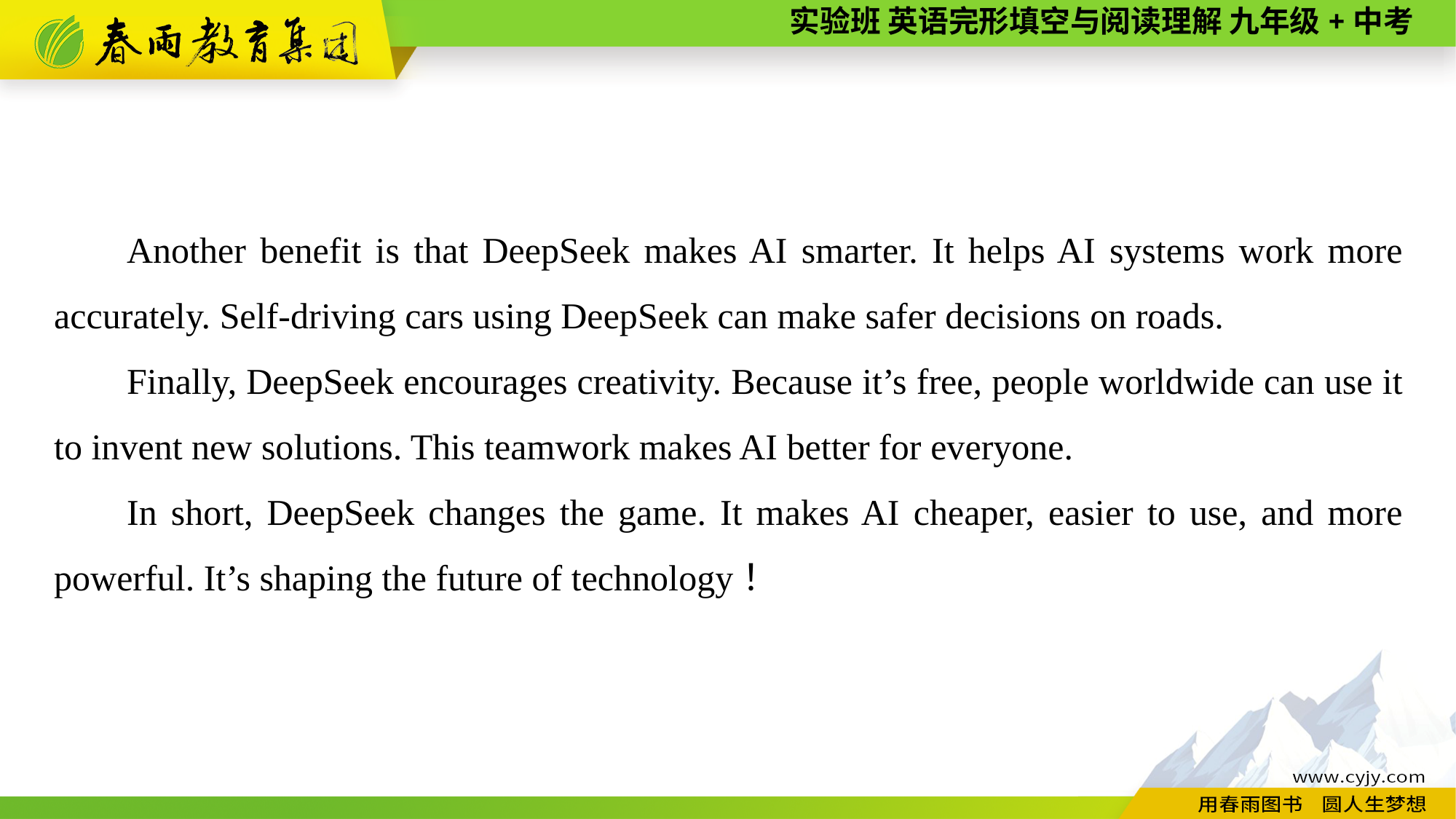

Another benefit is that DeepSeek makes AI smarter. It helps AI systems work more accurately. Self-driving cars using DeepSeek can make safer decisions on roads.
Finally, DeepSeek encourages creativity. Because it’s free, people worldwide can use it to invent new solutions. This teamwork makes AI better for everyone.
In short, DeepSeek changes the game. It makes AI cheaper, easier to use, and more powerful. It’s shaping the future of technology！